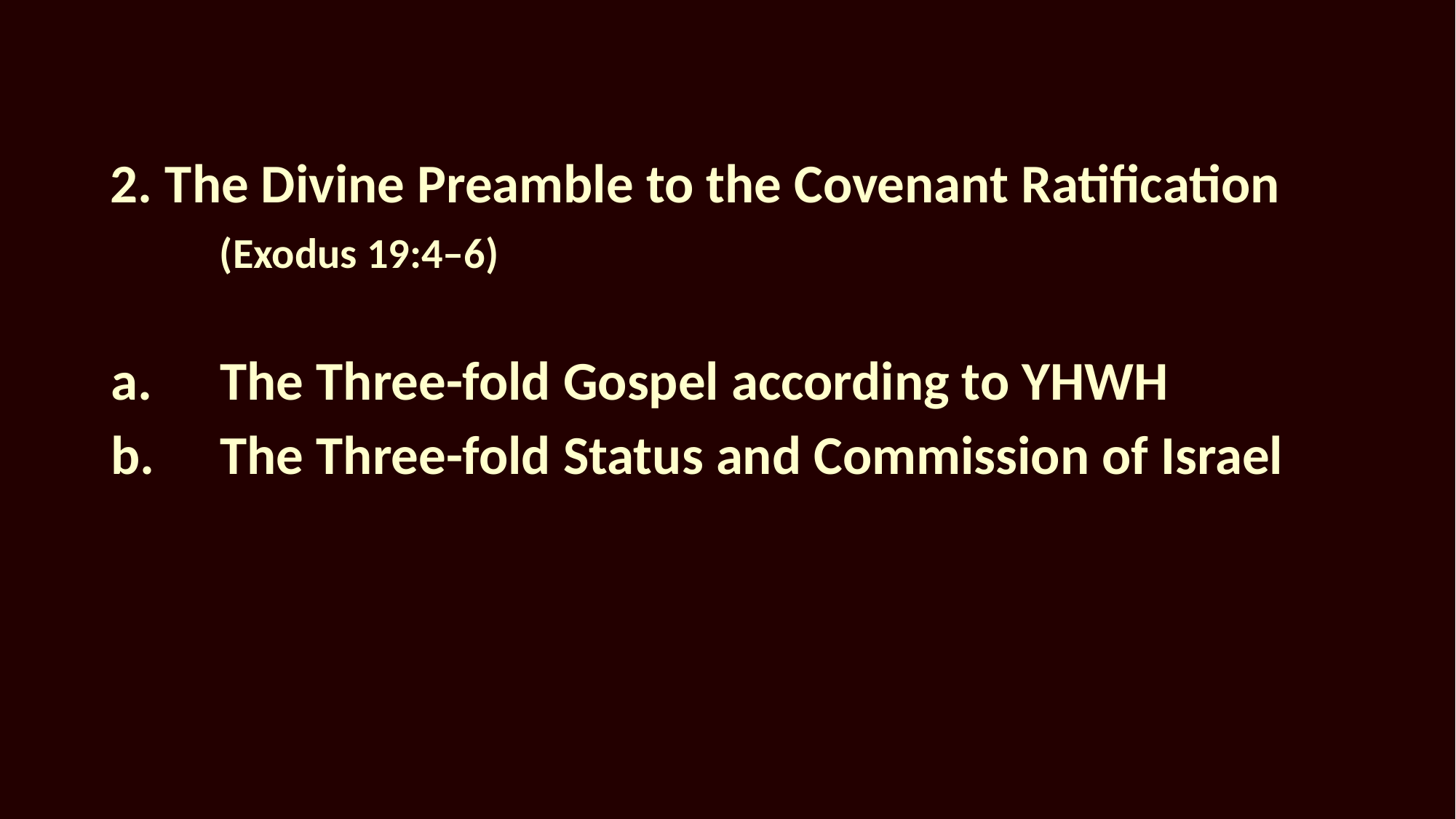

# 2.	The Divine Preamble to the Covenant Ratification (Exodus 19:4–6)
a.	The Three-fold Gospel according to YHWH
b.	The Three-fold Status and Commission of Israel